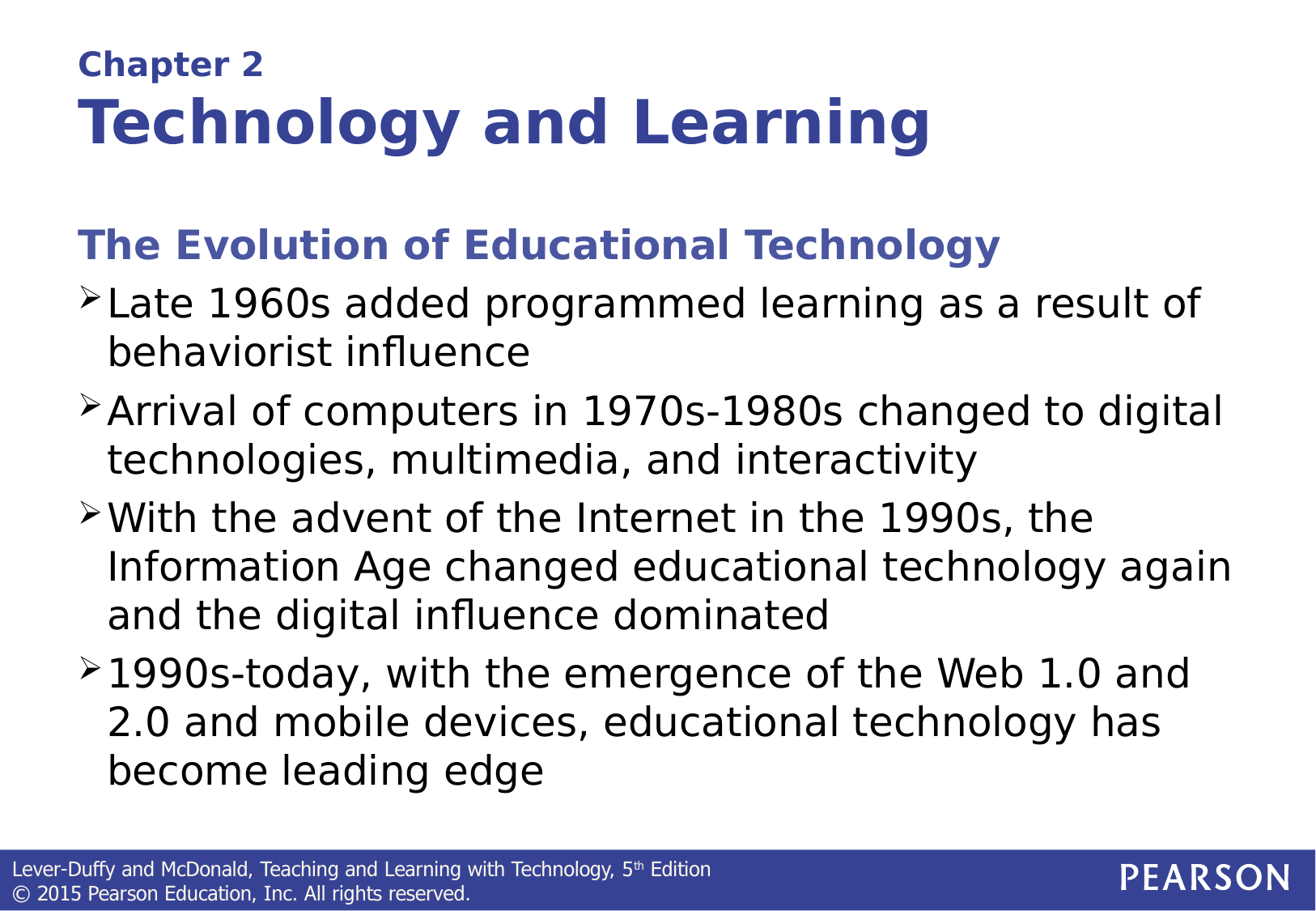

# Chapter 2 Technology and Learning
The Evolution of Educational Technology
Late 1960s added programmed learning as a result of behaviorist influence
Arrival of computers in 1970s-1980s changed to digital technologies, multimedia, and interactivity
With the advent of the Internet in the 1990s, the Information Age changed educational technology again and the digital influence dominated
1990s-today, with the emergence of the Web 1.0 and 2.0 and mobile devices, educational technology has become leading edge